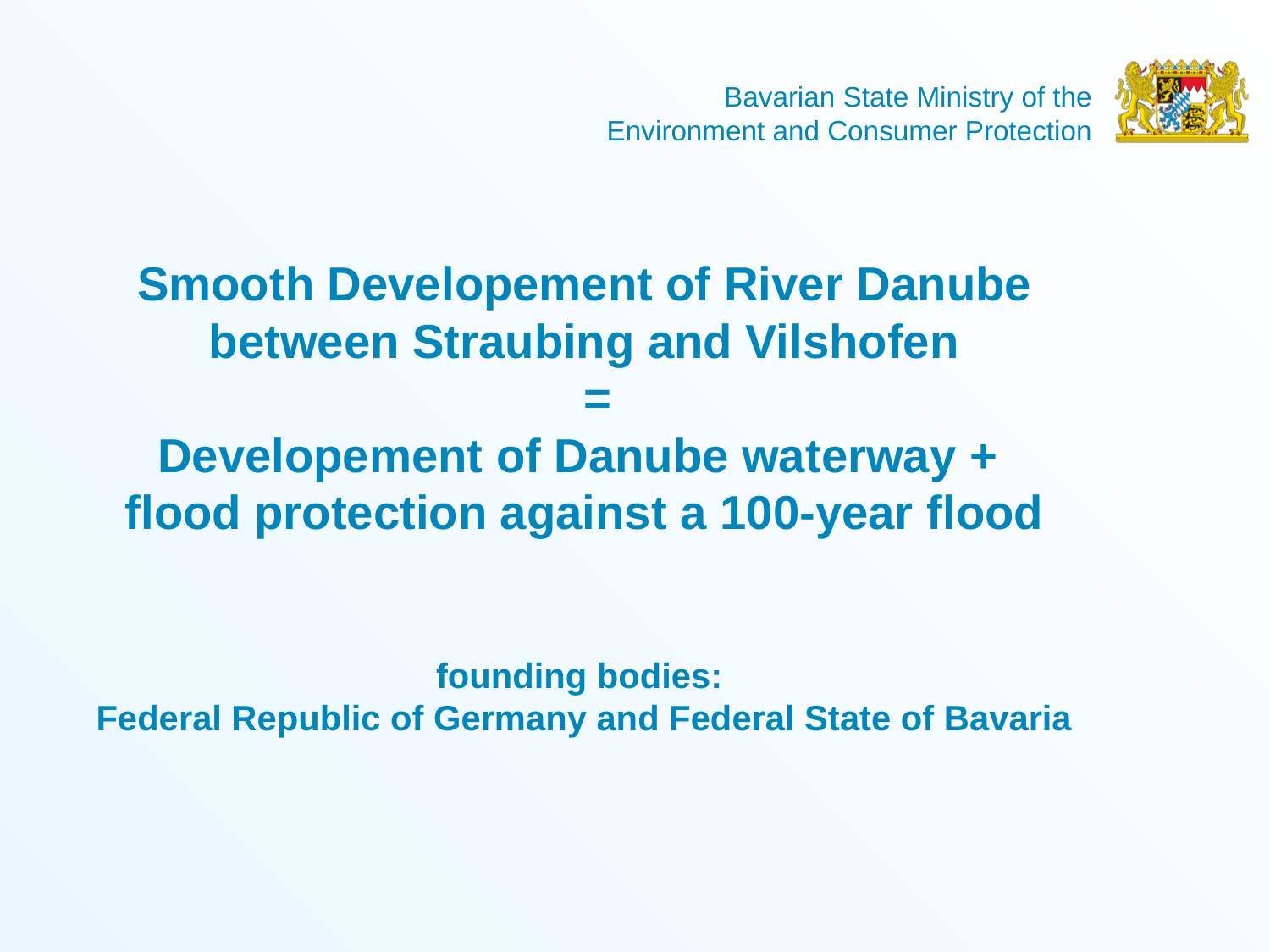

Smooth Developement of River Danube between Straubing and Vilshofen
  =
Developement of Danube waterway +
flood protection against a 100-year flood
founding bodies:
Federal Republic of Germany and Federal State of Bavaria